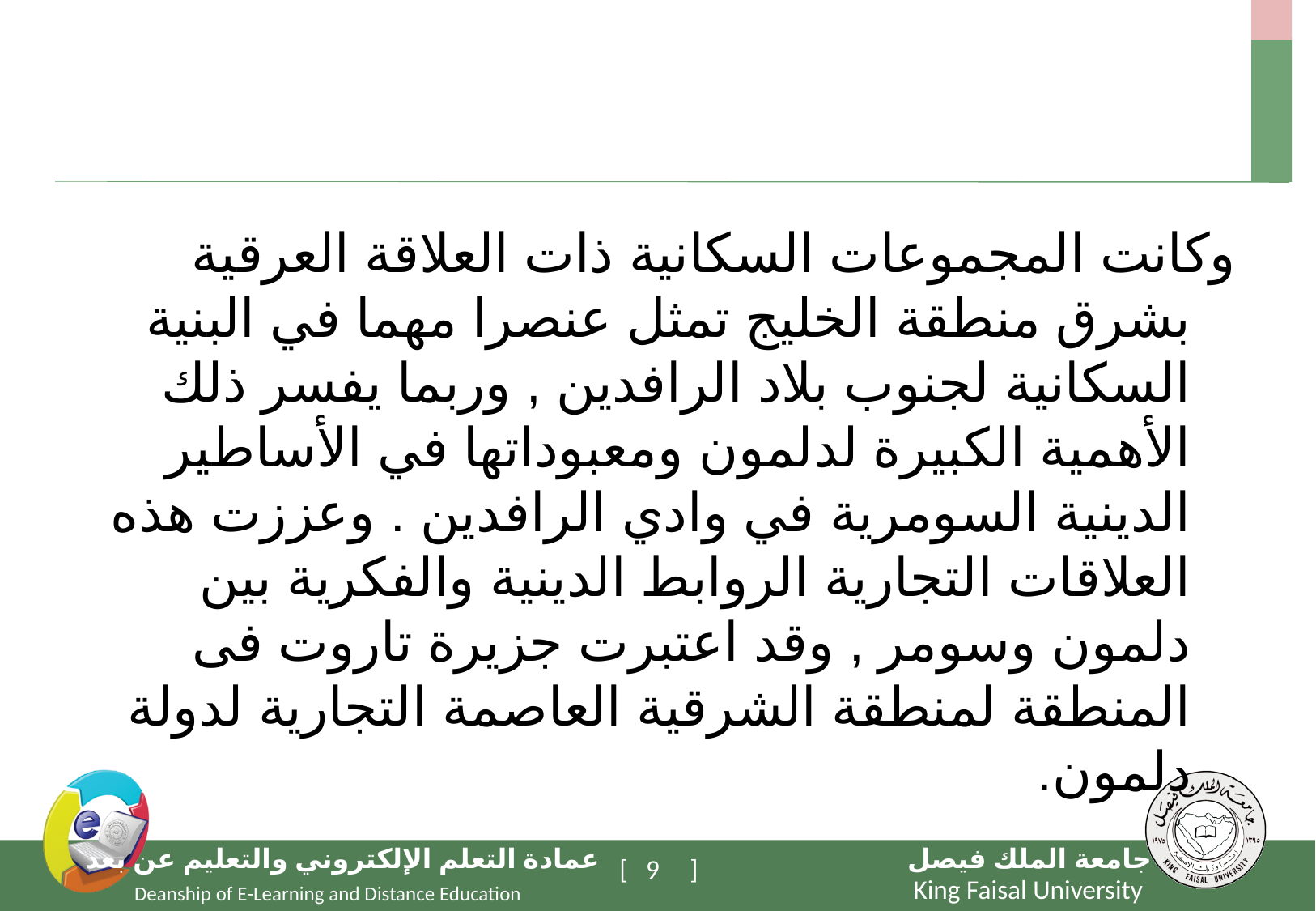

#
وكانت المجموعات السكانية ذات العلاقة العرقية بشرق منطقة الخليج تمثل عنصرا مهما في البنية السكانية لجنوب بلاد الرافدين , وربما يفسر ذلك الأهمية الكبيرة لدلمون ومعبوداتها في الأساطير الدينية السومرية في وادي الرافدين . وعززت هذه العلاقات التجارية الروابط الدينية والفكرية بين دلمون وسومر , وقد اعتبرت جزيرة تاروت فى المنطقة لمنطقة الشرقية العاصمة التجارية لدولة دلمون.